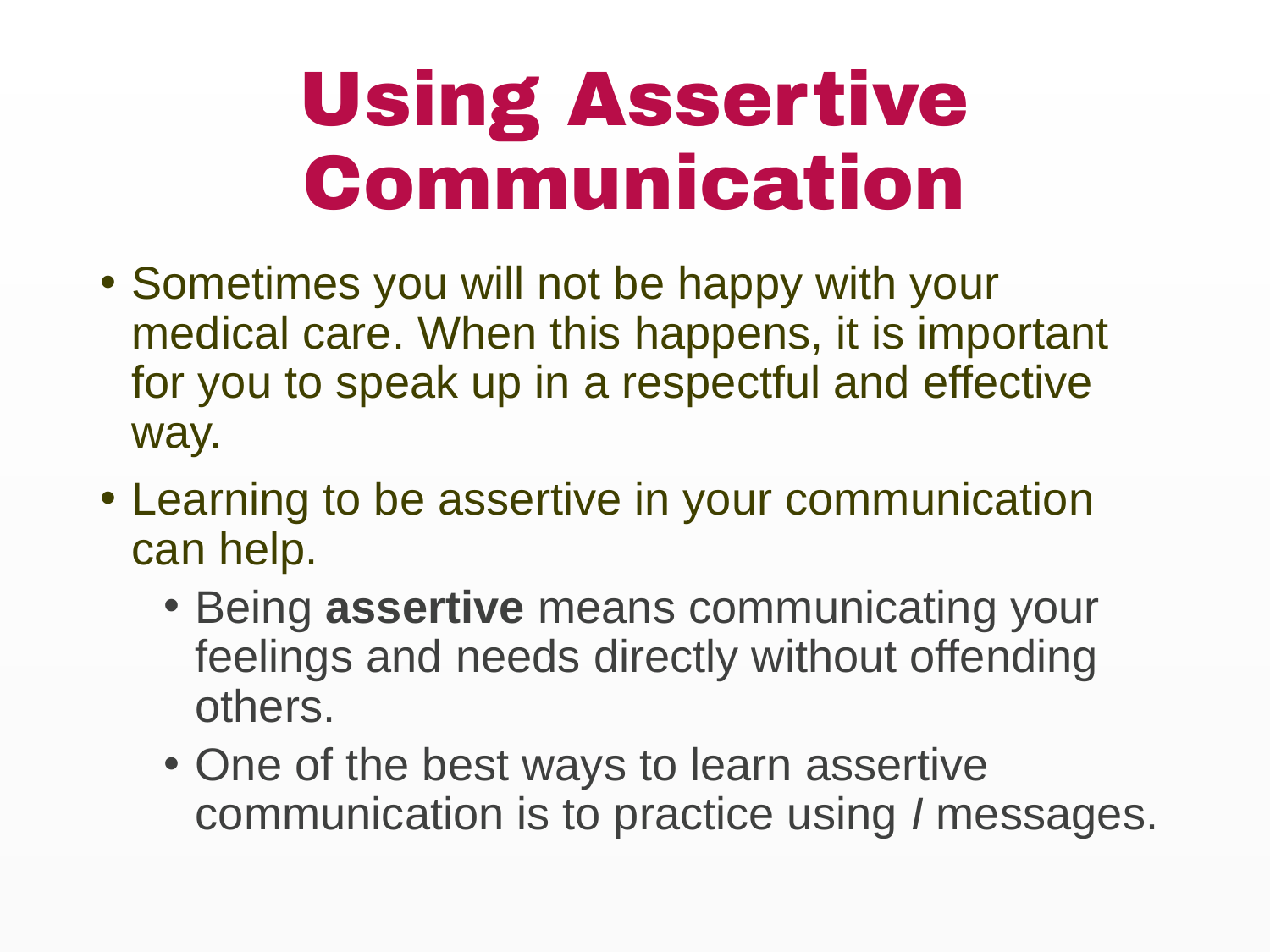

# Using Assertive Communication
Sometimes you will not be happy with your medical care. When this happens, it is important for you to speak up in a respectful and effective way.
Learning to be assertive in your communication can help.
Being assertive means communicating your feelings and needs directly without offending others.
One of the best ways to learn assertive communication is to practice using I messages.